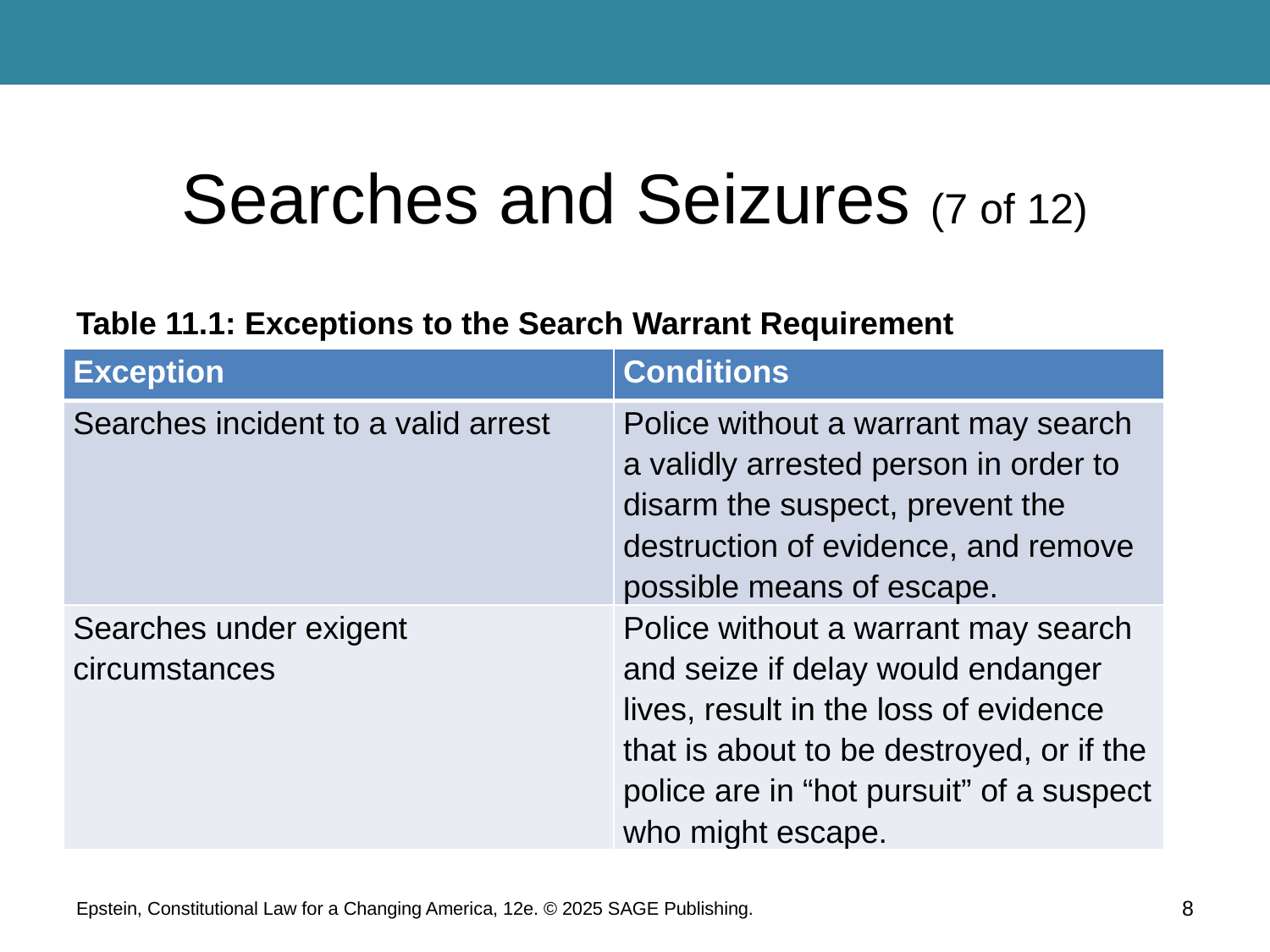

# Searches and Seizures (7 of 12)
Table 11.1: Exceptions to the Search Warrant Requirement

| Exception | Conditions |
| --- | --- |
| Searches incident to a valid arrest | Police without a warrant may search a validly arrested person in order to disarm the suspect, prevent the destruction of evidence, and remove possible means of escape. |
| Searches under exigent circumstances | Police without a warrant may search and seize if delay would endanger lives, result in the loss of evidence that is about to be destroyed, or if the police are in “hot pursuit” of a suspect who might escape. |
Epstein, Constitutional Law for a Changing America, 12e. © 2025 SAGE Publishing.
8